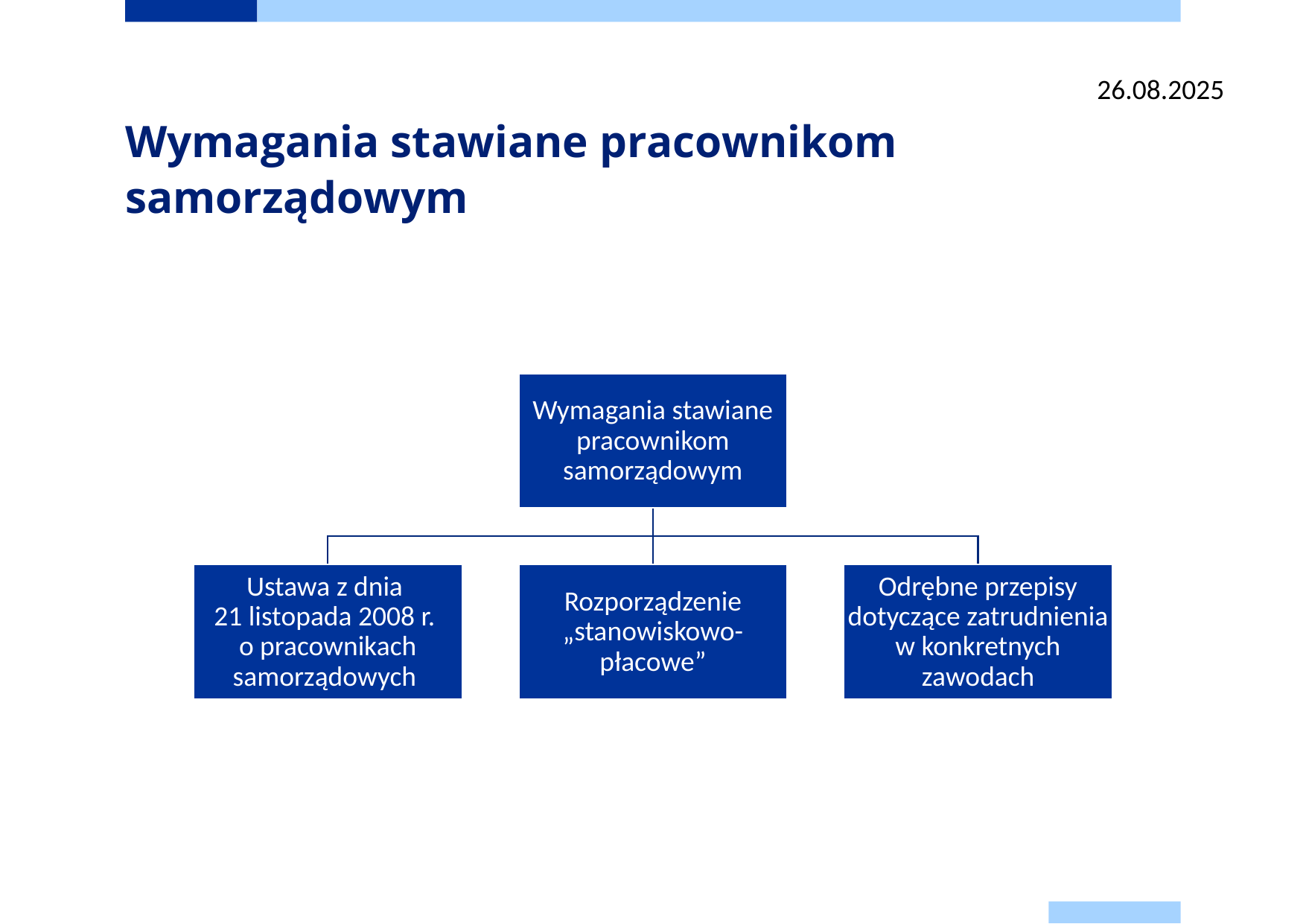

26.08.2025
# Wymagania stawiane pracownikom samorządowym
Wymagania stawiane pracownikom samorządowym
Ustawa z dnia
21 listopada 2008 r.
o pracownikach samorządowych
Rozporządzenie „stanowiskowo-płacowe”
Odrębne przepisy dotyczące zatrudnienia w konkretnych zawodach